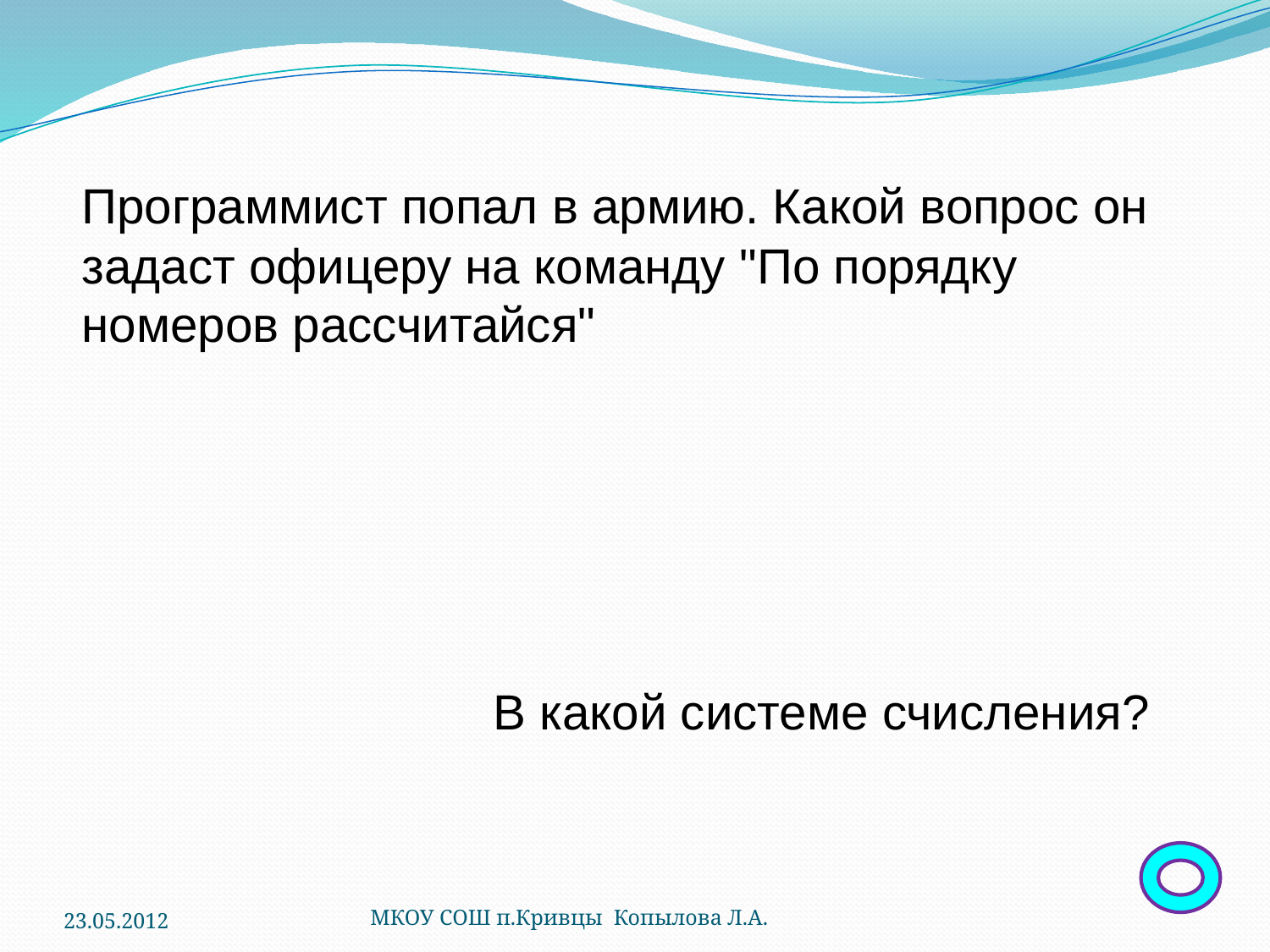

Программист попал в армию. Какой вопрос он задаст офицеру на команду "По порядку номеров рассчитайся"
В какой системе счисления?

23.05.2012
МКОУ СОШ п.Кривцы  Копылова Л.А.